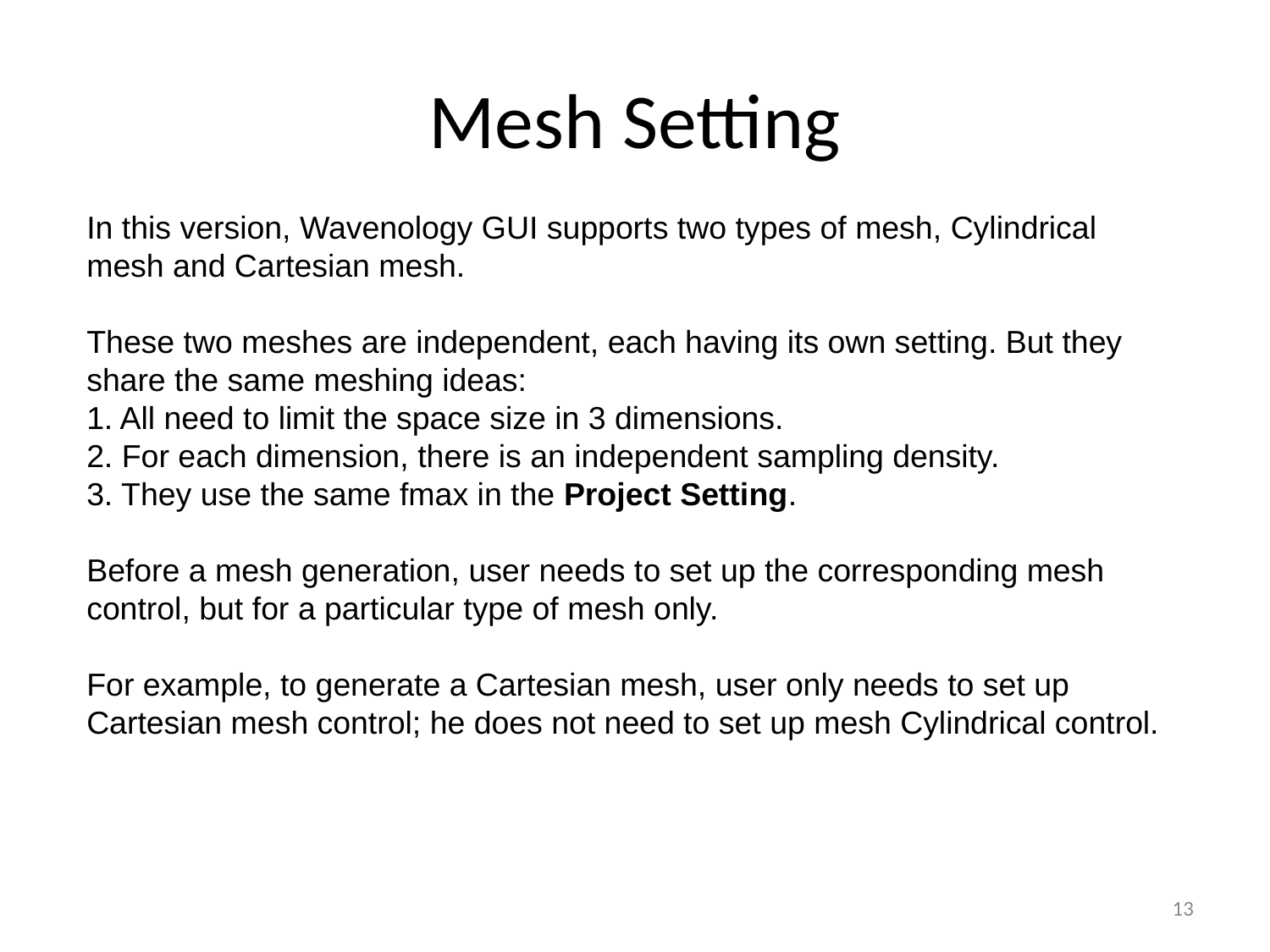

# Mesh Setting
In this version, Wavenology GUI supports two types of mesh, Cylindrical mesh and Cartesian mesh.

These two meshes are independent, each having its own setting. But they share the same meshing ideas:
1. All need to limit the space size in 3 dimensions.
2. For each dimension, there is an independent sampling density.
3. They use the same fmax in the Project Setting.

Before a mesh generation, user needs to set up the corresponding mesh control, but for a particular type of mesh only.

For example, to generate a Cartesian mesh, user only needs to set up Cartesian mesh control; he does not need to set up mesh Cylindrical control.
13